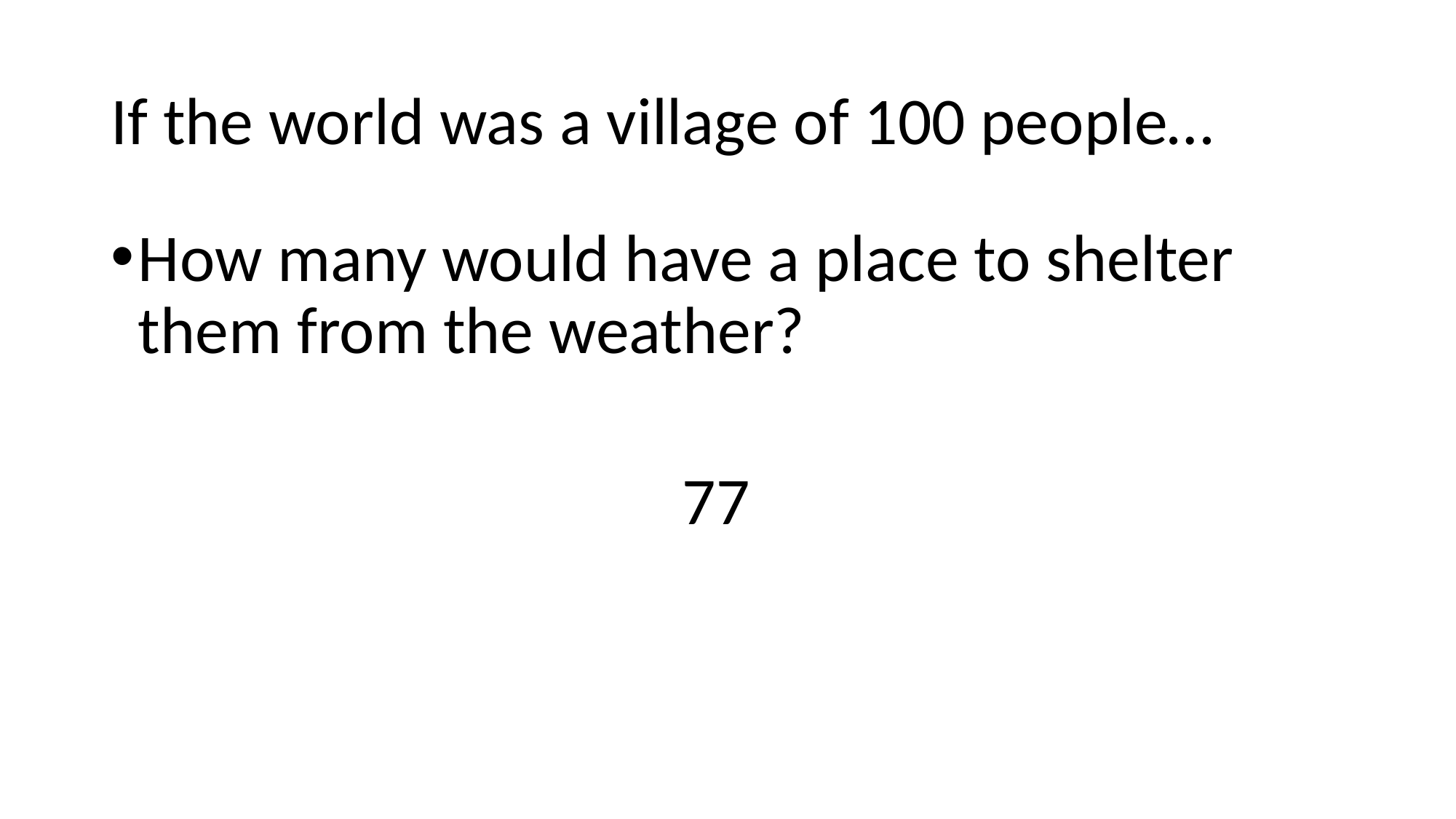

# If the world was a village of 100 people…
How many would have a place to shelter them from the weather?

77